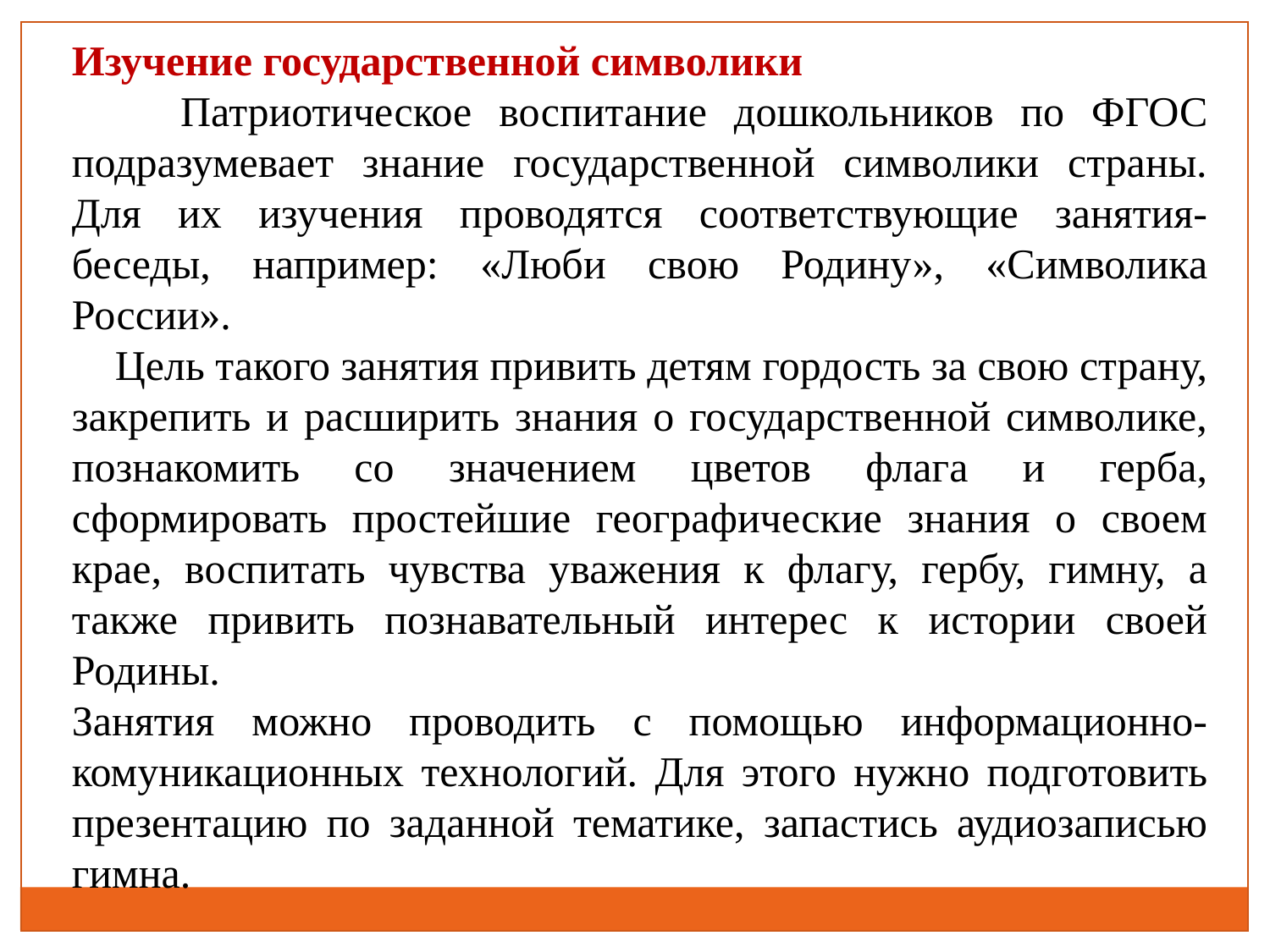

Изучение государственной символики
    Патриотическое воспитание дошкольников по ФГОС подразумевает знание государственной символики страны. Для их изучения проводятся соответствующие занятия-беседы, например: «Люби свою Родину», «Символика России».
    Цель такого занятия привить детям гордость за свою страну, закрепить и расширить знания о государственной символике, познакомить со значением цветов флага и герба, сформировать простейшие географические знания о своем крае, воспитать чувства уважения к флагу, гербу, гимну, а также привить познавательный интерес к истории своей Родины.
Занятия можно проводить с помощью информационно-комуникационных технологий. Для этого нужно подготовить презентацию по заданной тематике, запастись аудиозаписью гимна.